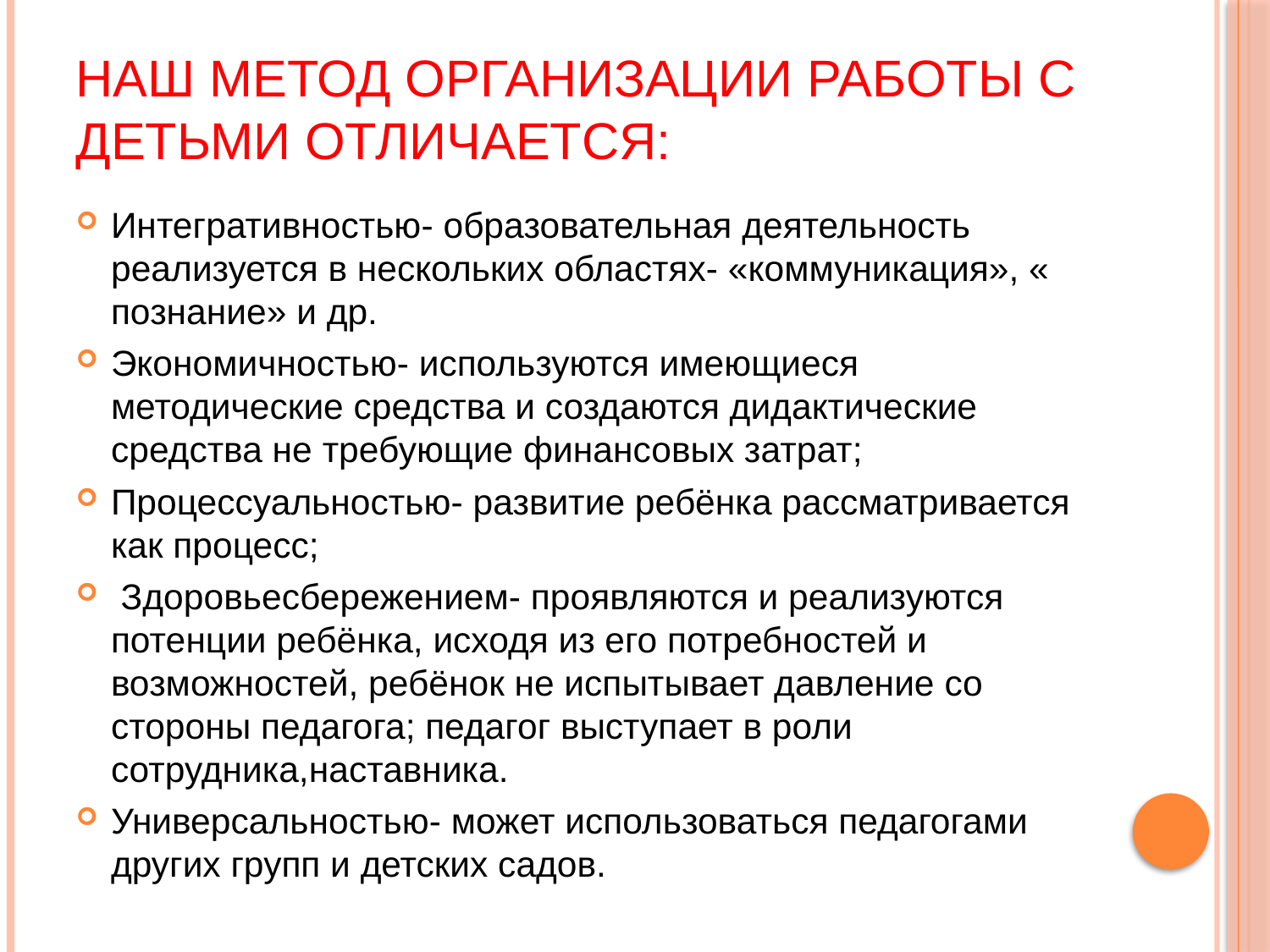

# Наш метод организации работы с детьми отличается:
Интегративностью- образовательная деятельность реализуется в нескольких областях- «коммуникация», « познание» и др.
Экономичностью- используются имеющиеся методические средства и создаются дидактические средства не требующие финансовых затрат;
Процессуальностью- развитие ребёнка рассматривается как процесс;
 Здоровьесбережением- проявляются и реализуются потенции ребёнка, исходя из его потребностей и возможностей, ребёнок не испытывает давление со стороны педагога; педагог выступает в роли сотрудника,наставника.
Универсальностью- может использоваться педагогами других групп и детских садов.